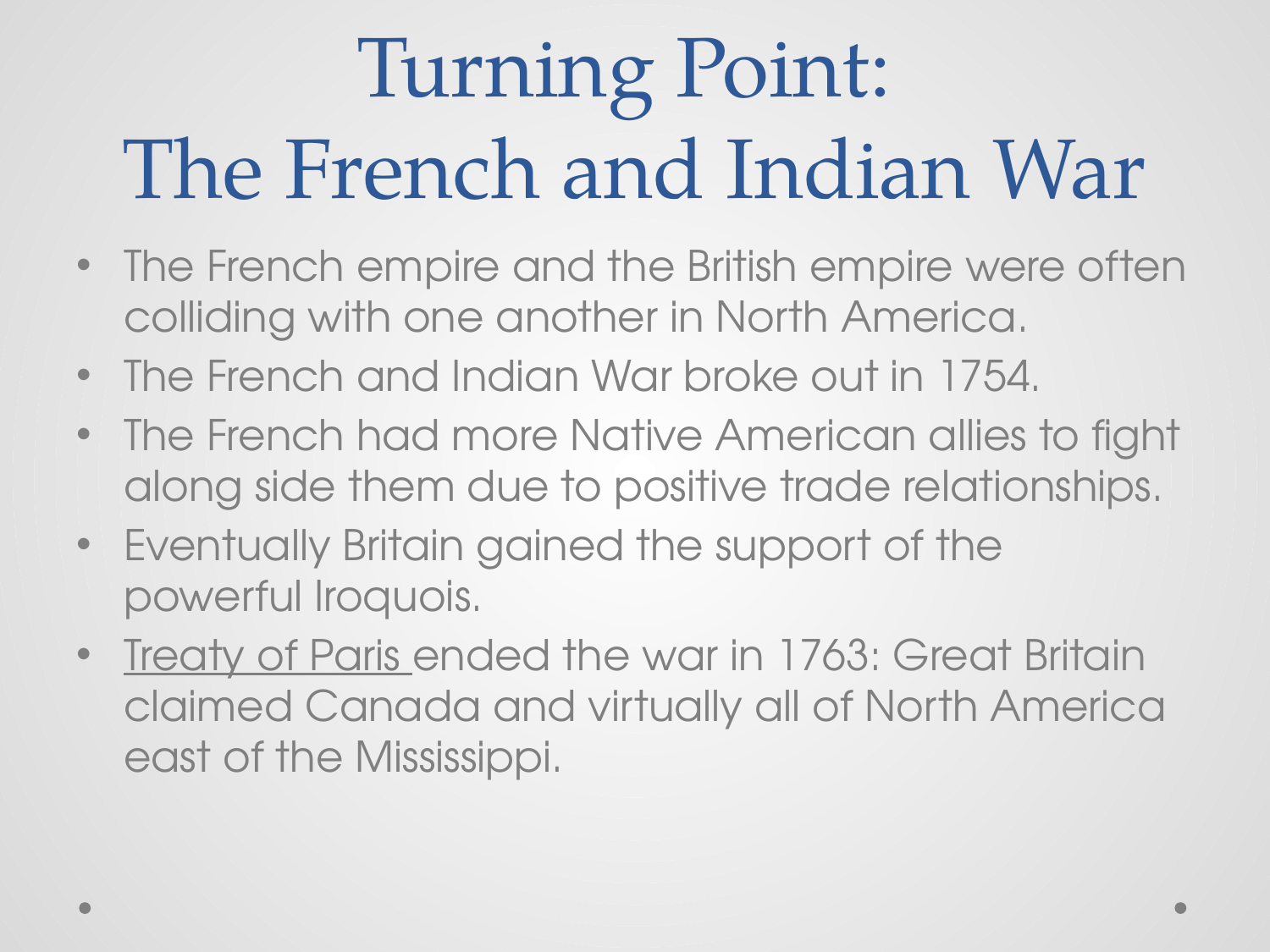

# Turning Point: The French and Indian War
The French empire and the British empire were often colliding with one another in North America.
The French and Indian War broke out in 1754.
The French had more Native American allies to fight along side them due to positive trade relationships.
Eventually Britain gained the support of the powerful Iroquois.
Treaty of Paris ended the war in 1763: Great Britain claimed Canada and virtually all of North America east of the Mississippi.